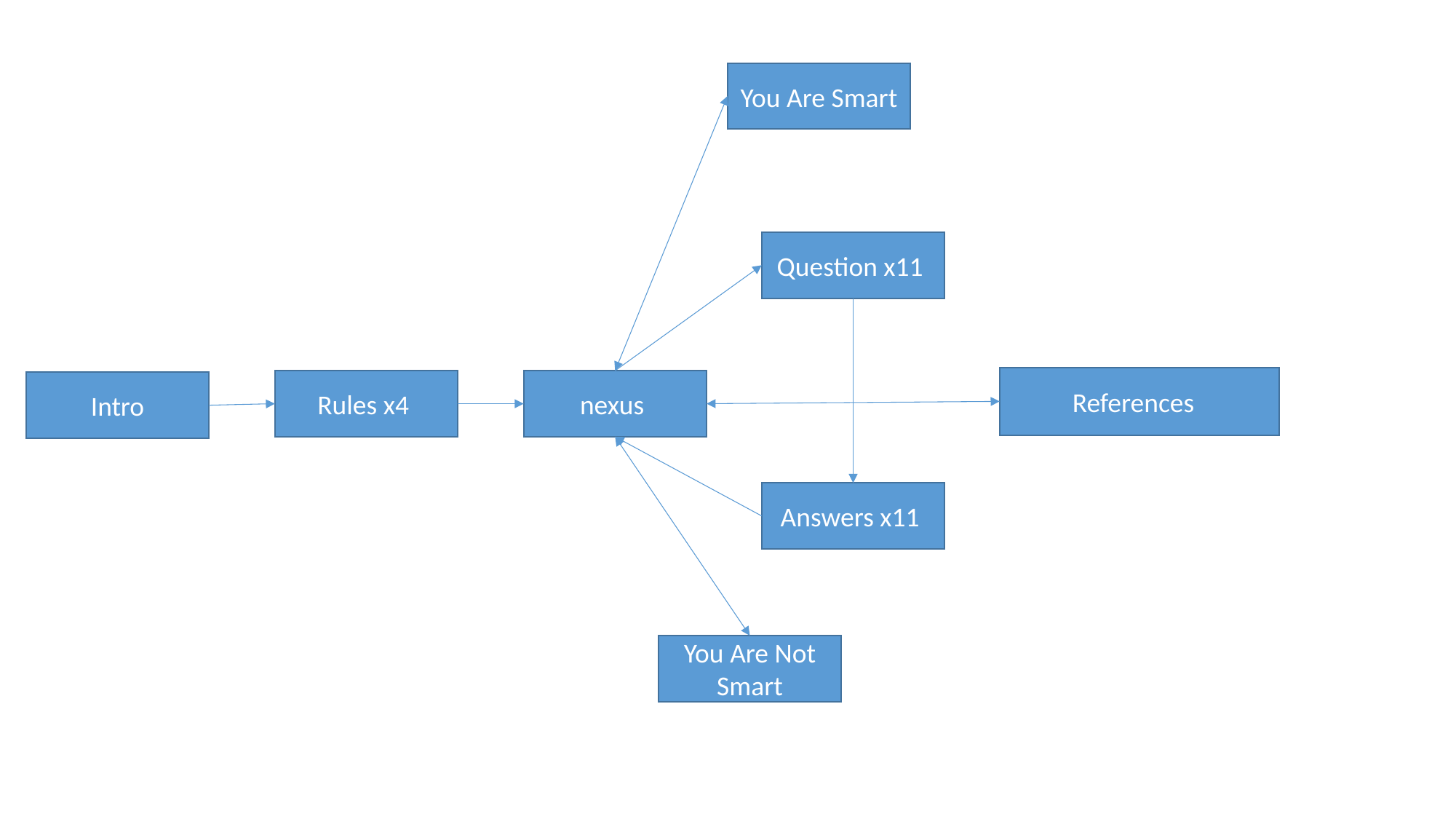

You Are Smart
Question x11
References
Rules x4
nexus
Intro
Answers x11
You Are Not Smart